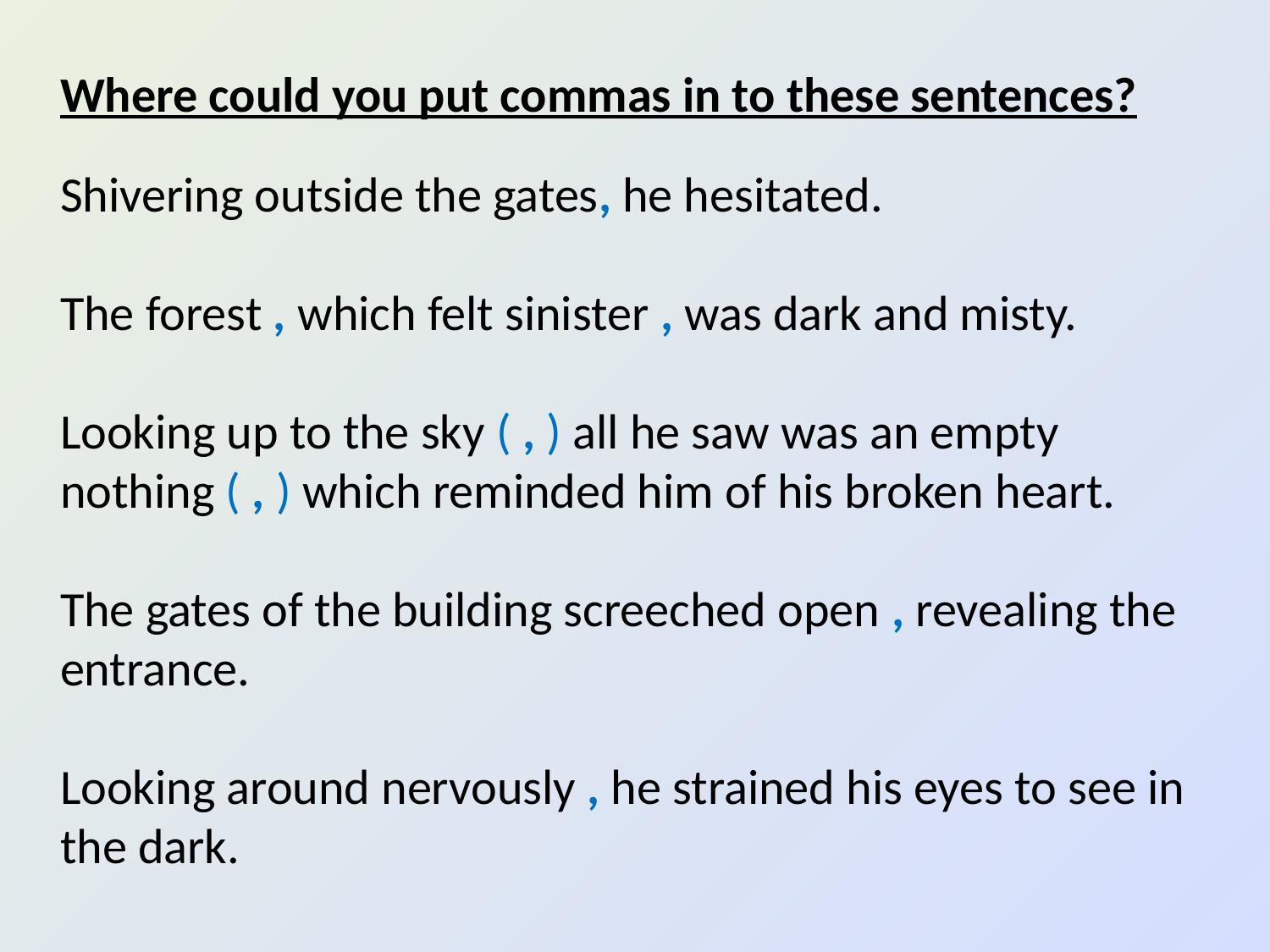

Where could you put commas in to these sentences?
Shivering outside the gates, he hesitated.

The forest , which felt sinister , was dark and misty.

Looking up to the sky ( , ) all he saw was an empty nothing ( , ) which reminded him of his broken heart.

The gates of the building screeched open , revealing the entrance.

Looking around nervously , he strained his eyes to see in the dark.